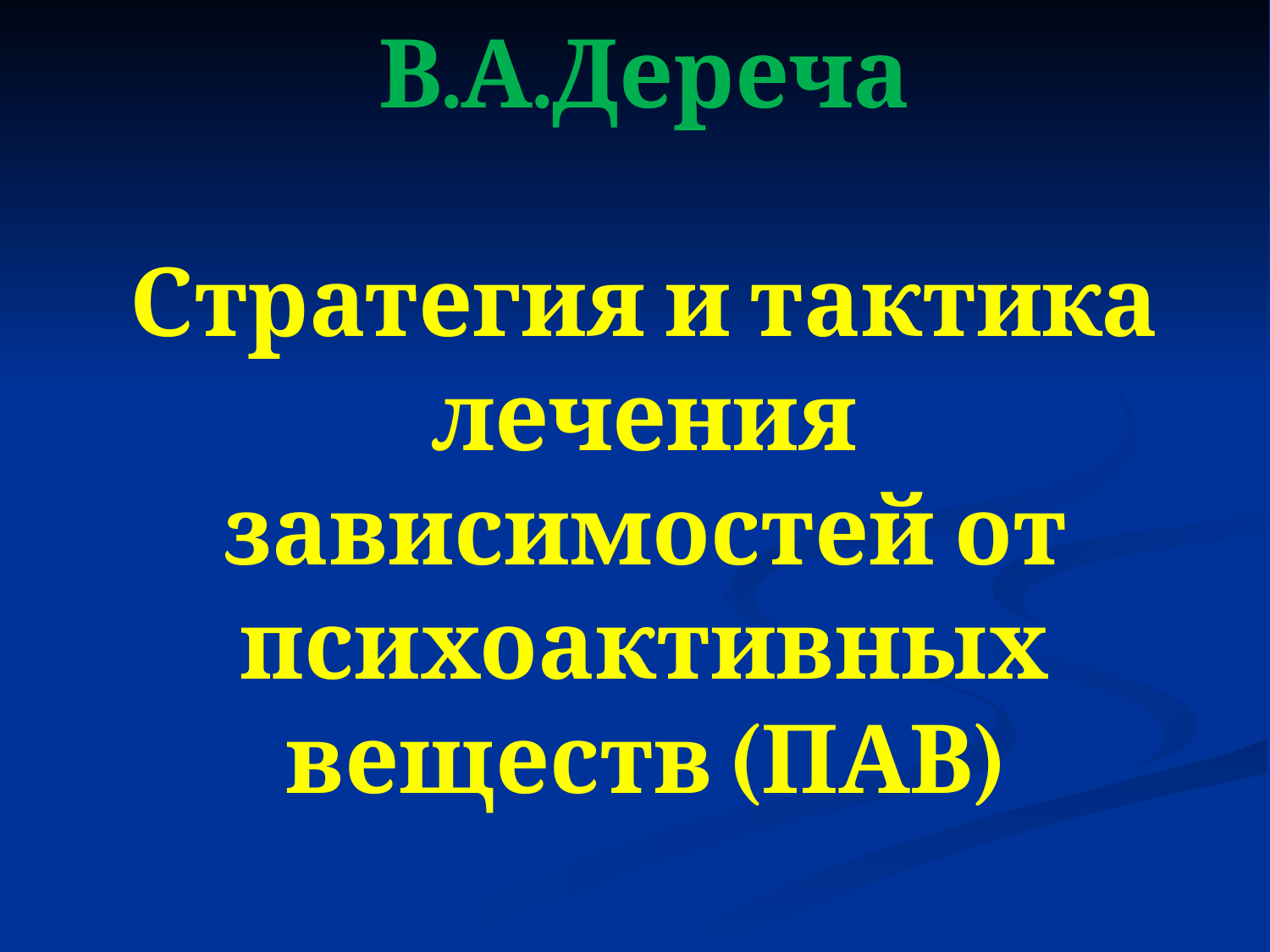

# В.А.Дереча Стратегия и тактика лечения зависимостей от психоактивных веществ (ПАВ)